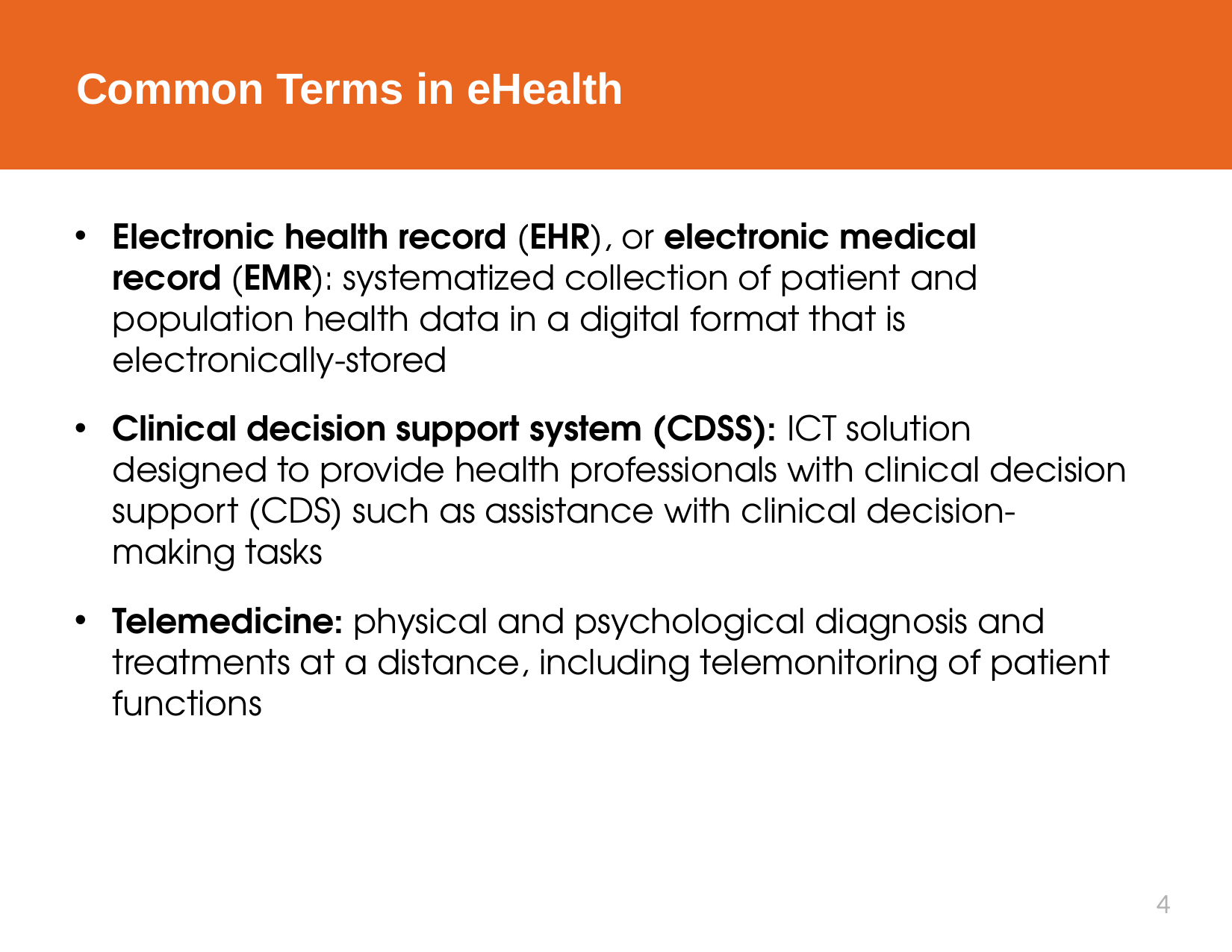

# Common Terms in eHealth

Electronic health record (EHR), or electronic medical record (EMR): systematized collection of patient and population health data in a digital format that is electronically-stored
Clinical decision support system (CDSS): ICT solution designed to provide health professionals with clinical decision support (CDS) such as assistance with clinical decision-making tasks
Telemedicine: physical and psychological diagnosis and treatments at a distance, including telemonitoring of patient functions
4